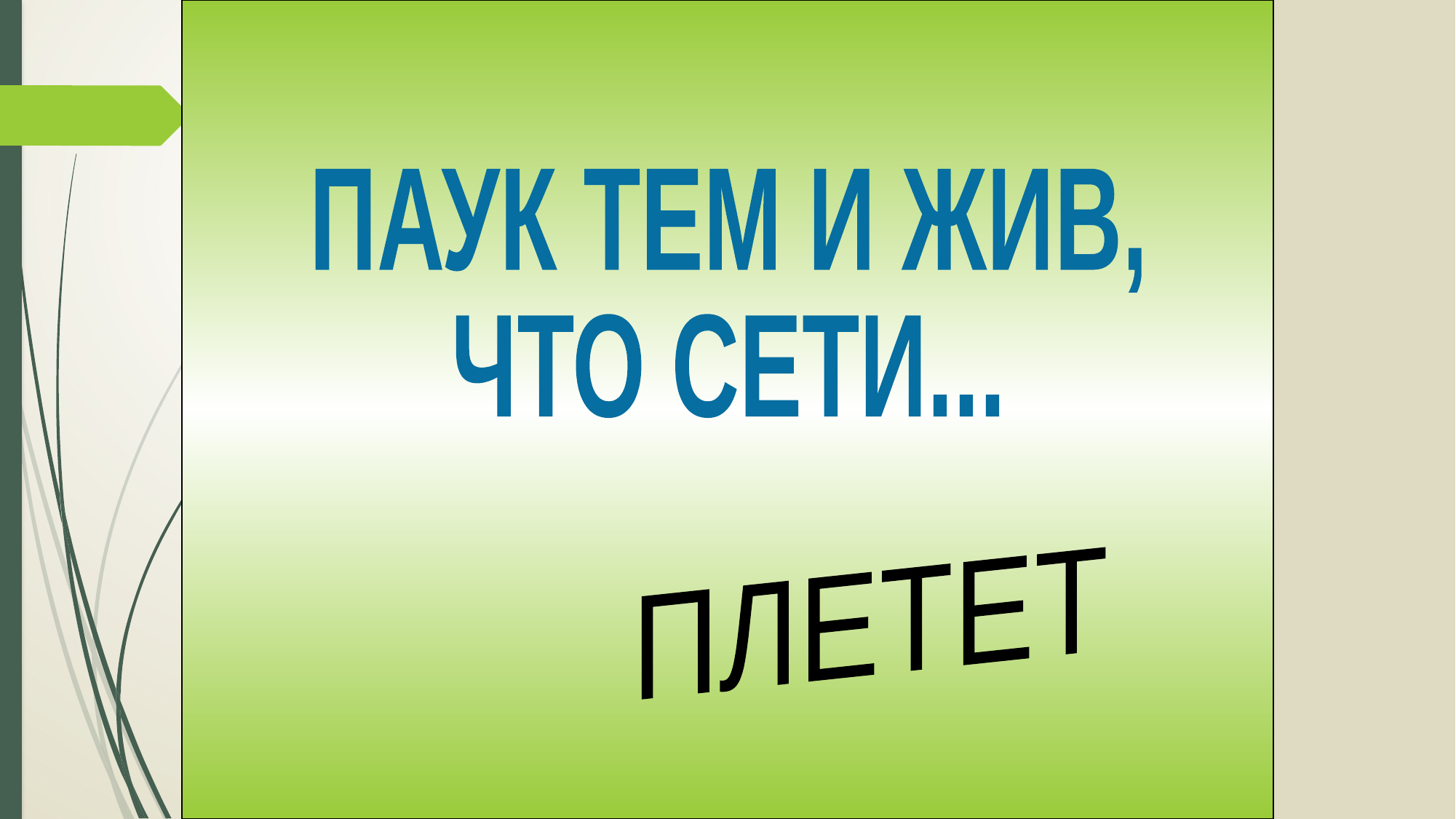

ПАУК ТЕМ И ЖИВ,
ЧТО СЕТИ...
ПЛЕТЕТ